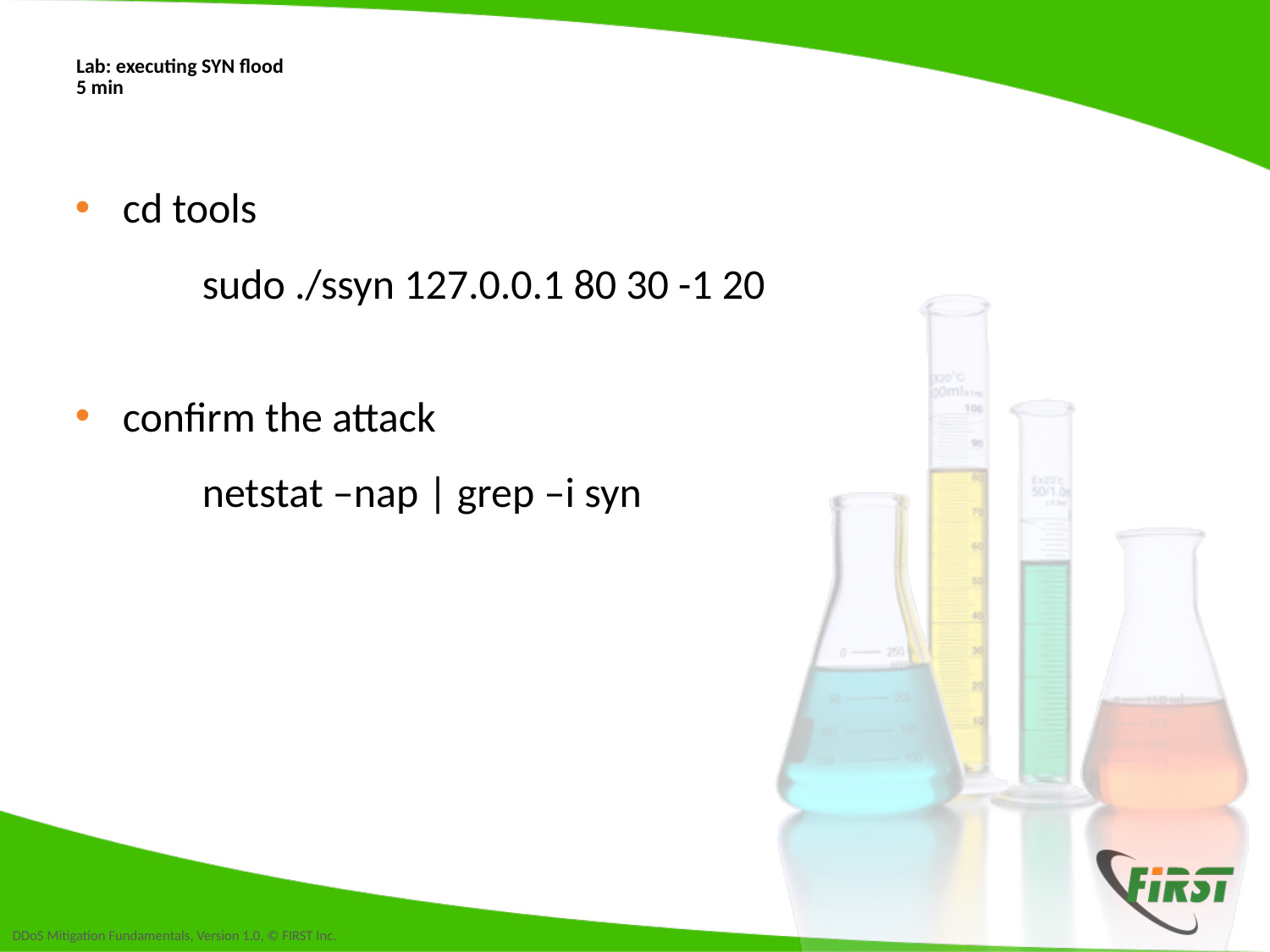

# Lab: executing SYN flood 5 min
cd tools
	sudo ./ssyn 127.0.0.1 80 30 -1 20
confirm the attack
	netstat –nap | grep –i syn